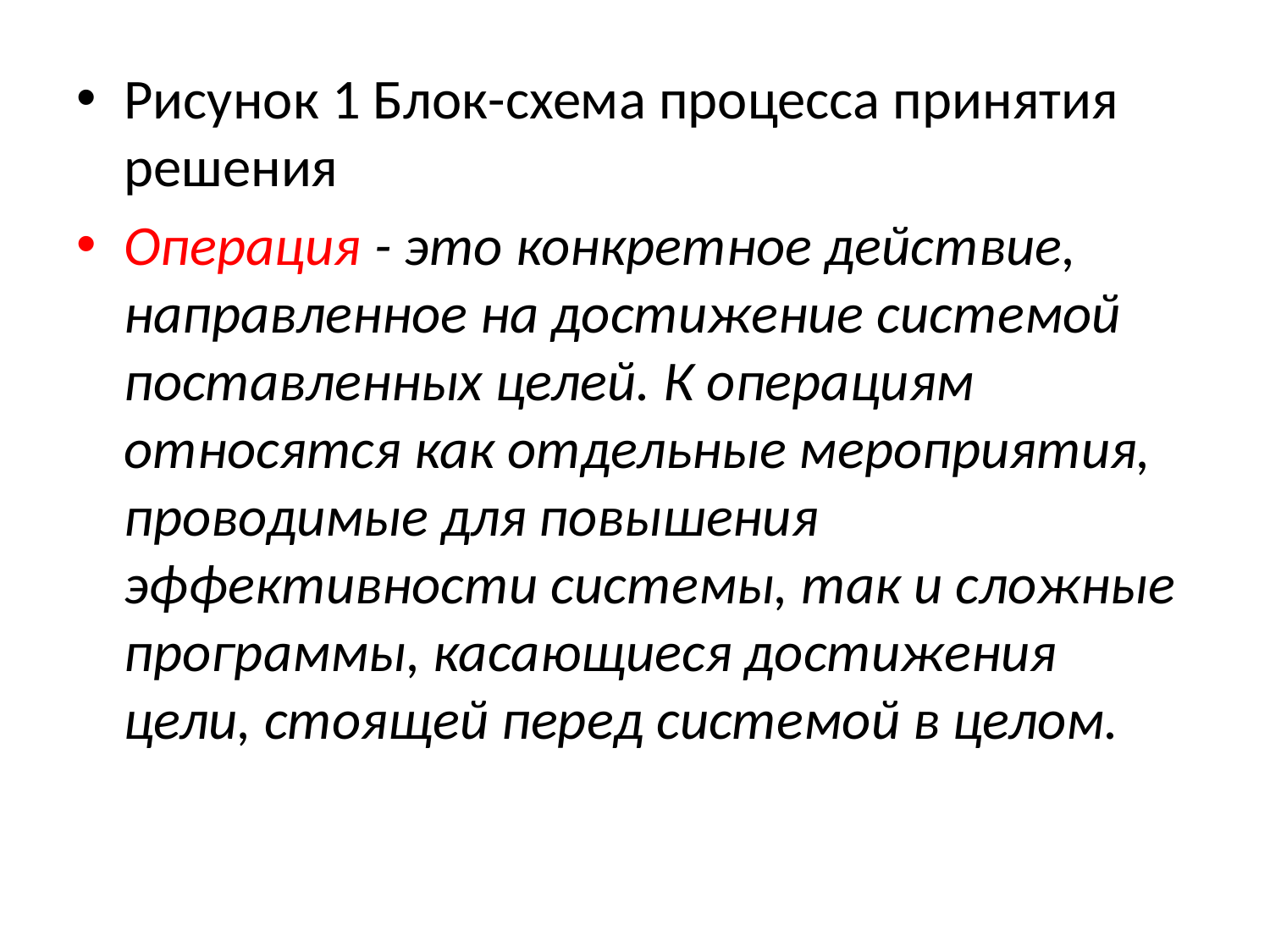

Рисунок 1 Блок-схема процесса принятия решения
Операция - это конкретное действие, направленное на достижение системой поставленных целей. К операциям относятся как отдельные мероприятия, проводимые для повышения эффективности системы, так и сложные программы, касающиеся достижения цели, стоящей перед системой в целом.